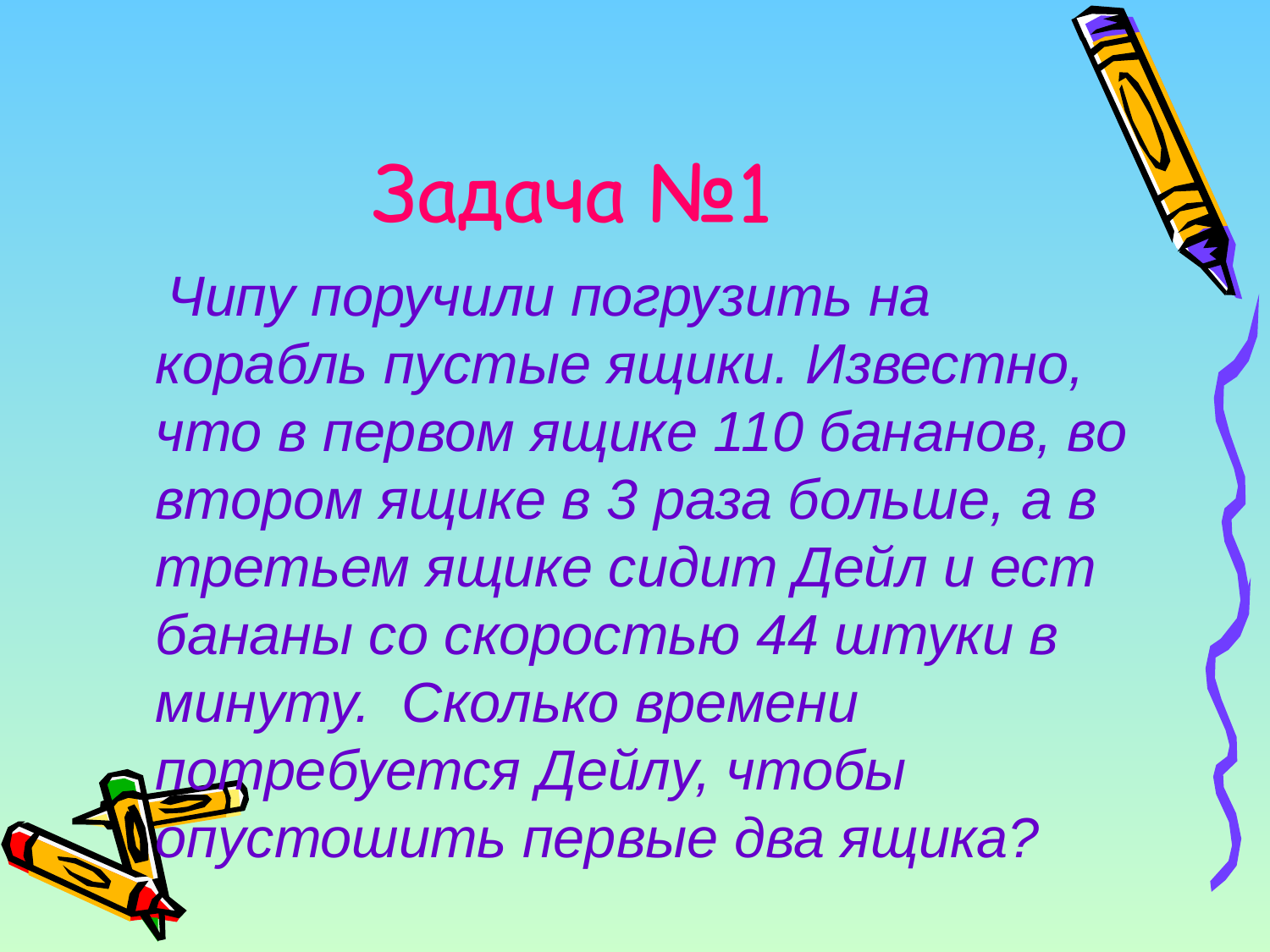

# Задача №1
       Чипу поручили погрузить на корабль пустые ящики. Известно, что в первом ящике 110 бананов, во втором ящике в 3 раза больше, а в третьем ящике сидит Дейл и ест бананы со скоростью 44 штуки в минуту.  Сколько времени потребуется Дейлу, чтобы опустошить первые два ящика?